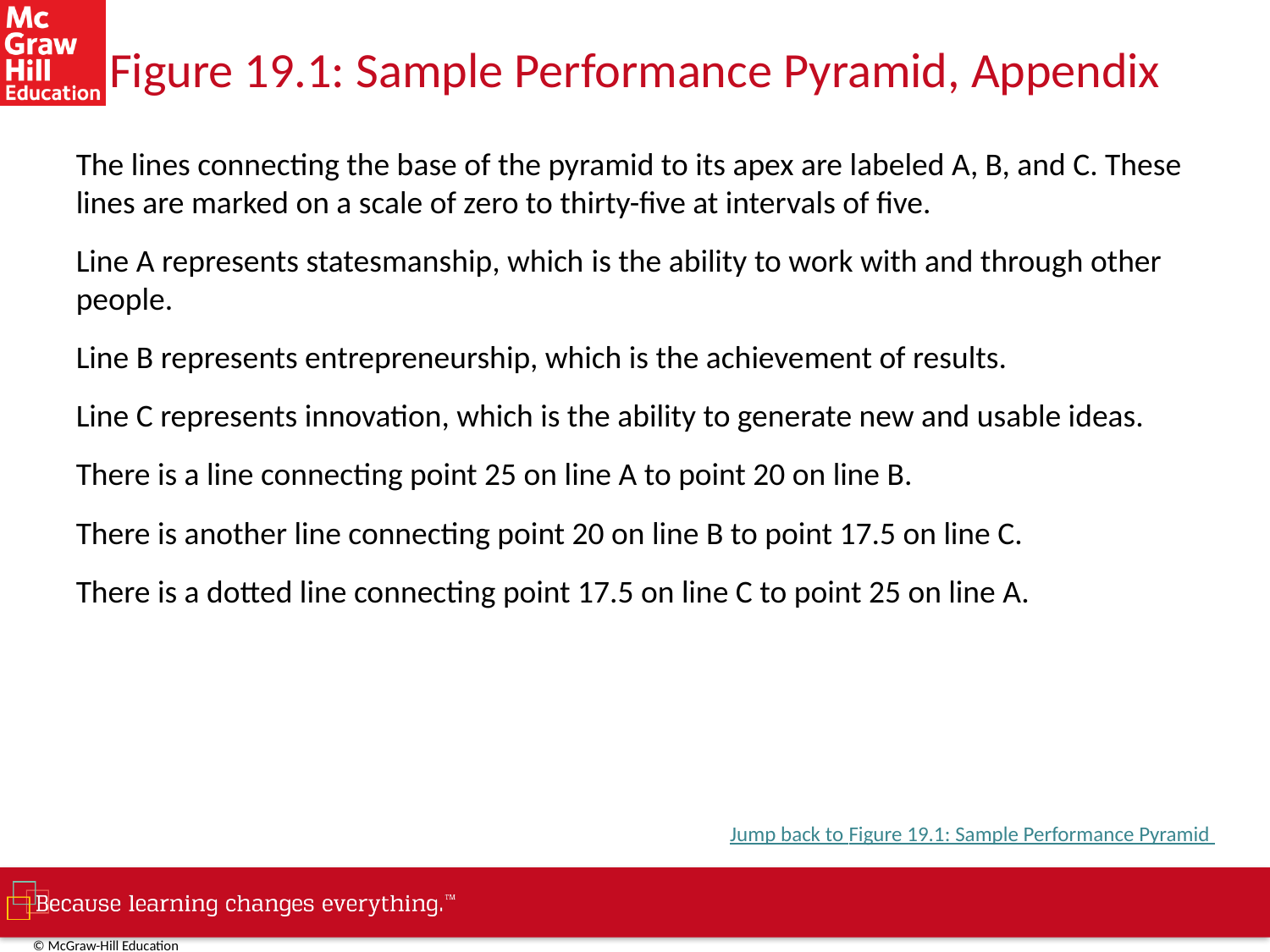

# Figure 19.1: Sample Performance Pyramid, Appendix
The lines connecting the base of the pyramid to its apex are labeled A, B, and C. These lines are marked on a scale of zero to thirty-five at intervals of five.
Line A represents statesmanship, which is the ability to work with and through other people.
Line B represents entrepreneurship, which is the achievement of results.
Line C represents innovation, which is the ability to generate new and usable ideas.
There is a line connecting point 25 on line A to point 20 on line B.
There is another line connecting point 20 on line B to point 17.5 on line C.
There is a dotted line connecting point 17.5 on line C to point 25 on line A.
Jump back to Figure 19.1: Sample Performance Pyramid